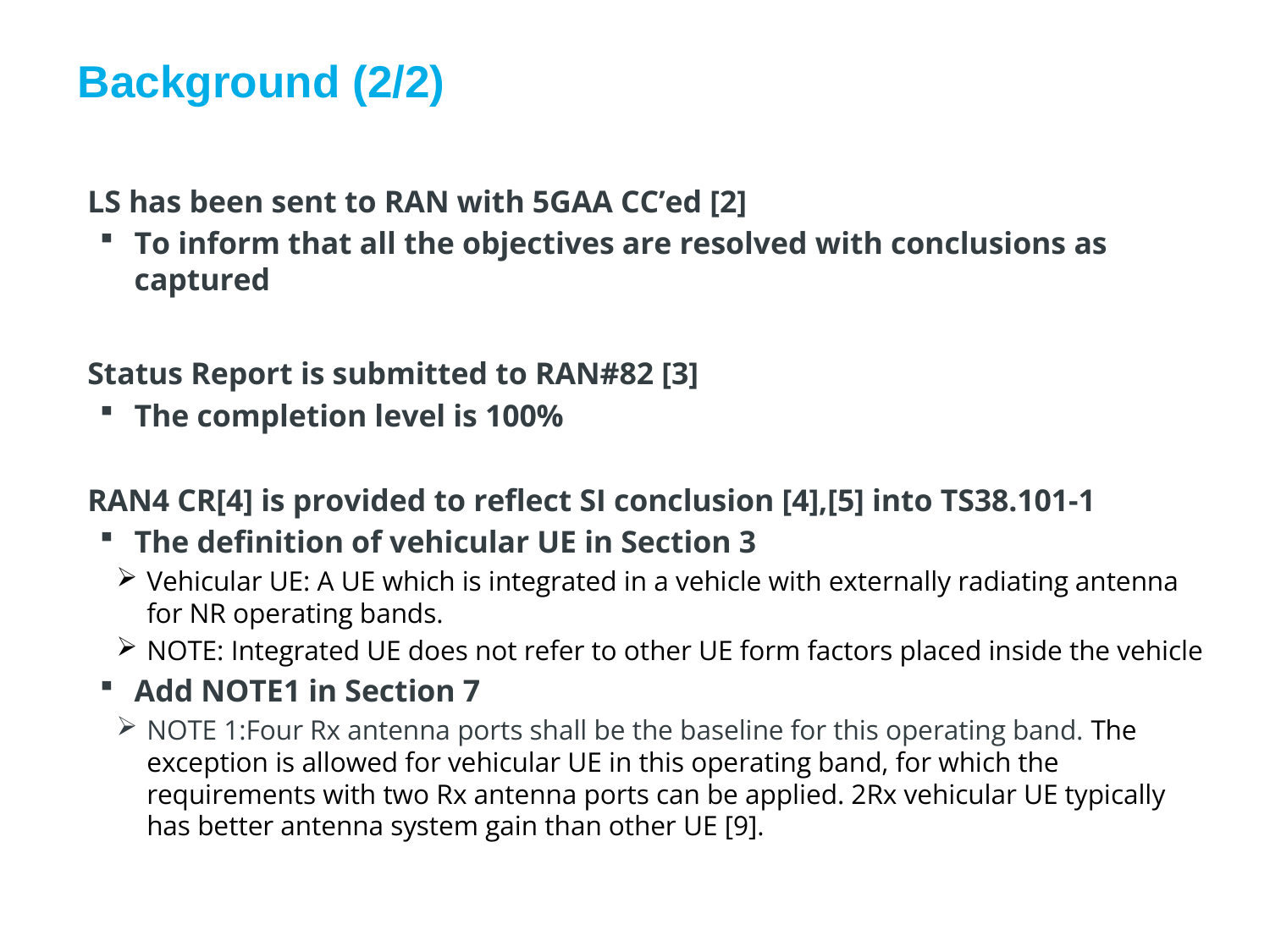

# Background (2/2)
LS has been sent to RAN with 5GAA CC’ed [2]
To inform that all the objectives are resolved with conclusions as captured

Status Report is submitted to RAN#82 [3]
The completion level is 100%

RAN4 CR[4] is provided to reflect SI conclusion [4],[5] into TS38.101-1
The definition of vehicular UE in Section 3
Vehicular UE: A UE which is integrated in a vehicle with externally radiating antenna for NR operating bands.
NOTE: Integrated UE does not refer to other UE form factors placed inside the vehicle
Add NOTE1 in Section 7
NOTE 1:Four Rx antenna ports shall be the baseline for this operating band. The exception is allowed for vehicular UE in this operating band, for which the requirements with two Rx antenna ports can be applied. 2Rx vehicular UE typically has better antenna system gain than other UE [9].